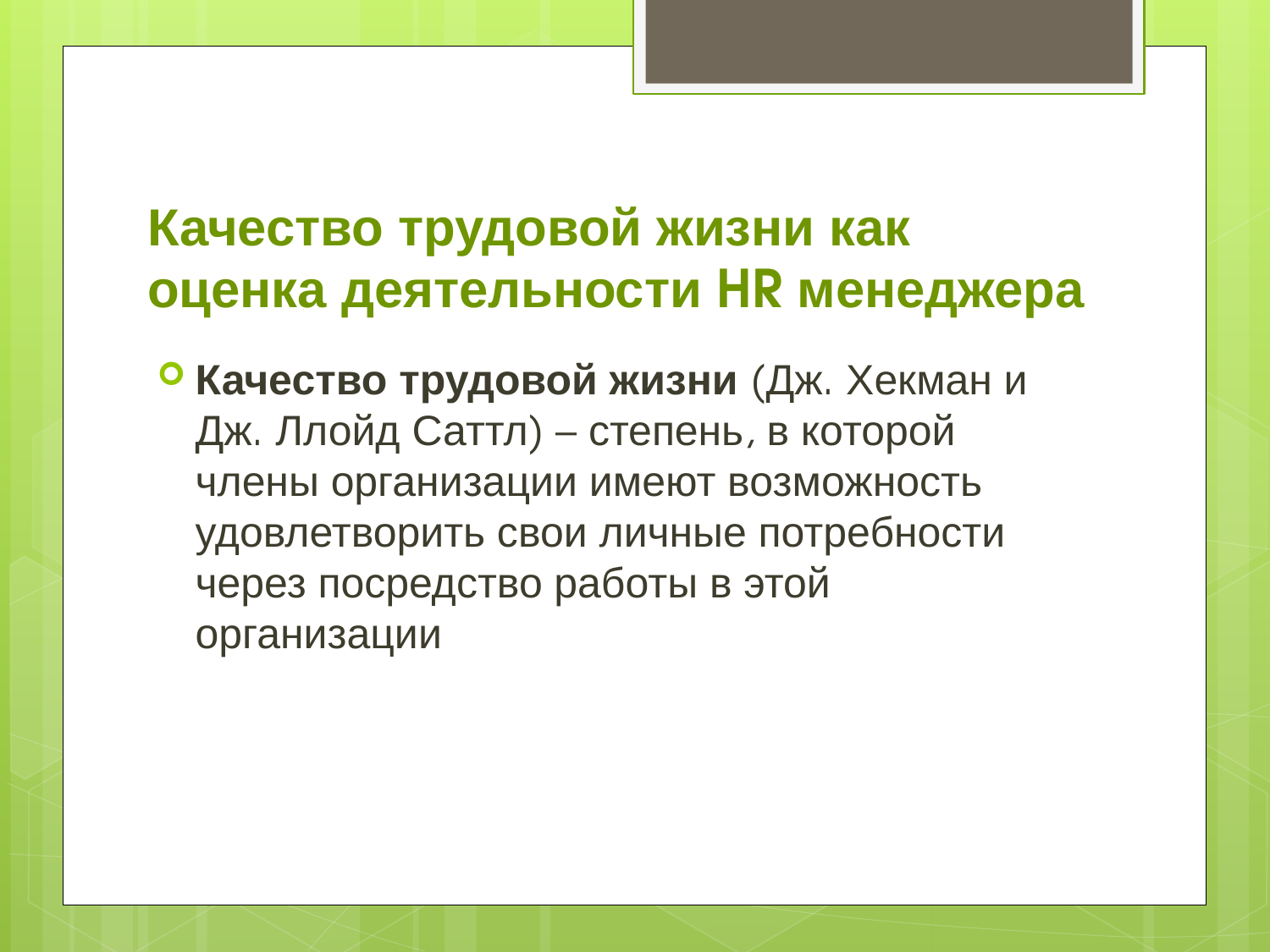

# Качество трудовой жизни как оценка деятельности HR менеджера
Качество трудовой жизни (Дж. Хекман и Дж. Ллойд Саттл) – степень, в которой члены организации имеют возможность удовлетворить свои личные потребности через посредство работы в этой организации